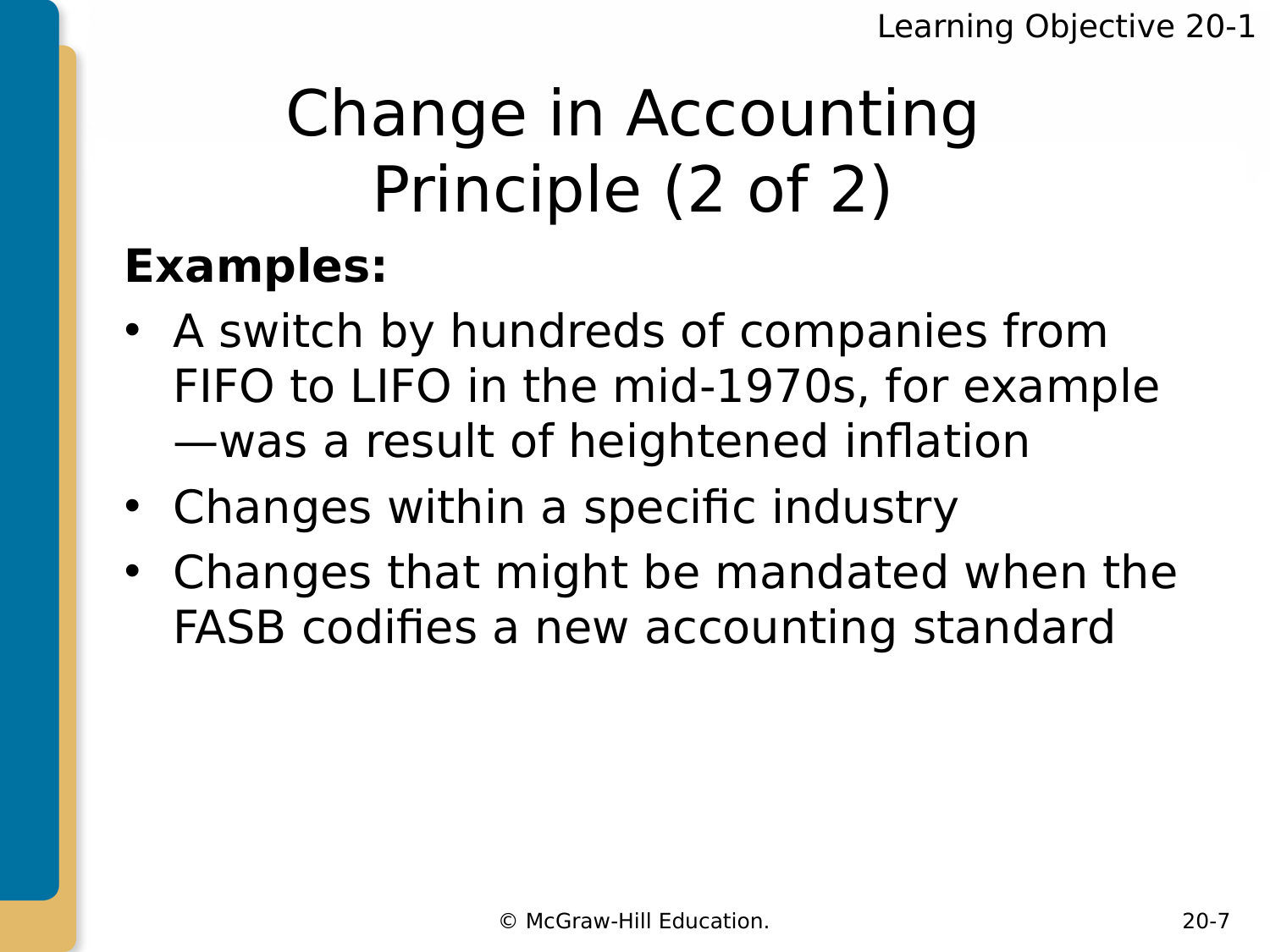

Learning Objective 20-1
# Change in Accounting Principle (2 of 2)
Examples:
A switch by hundreds of companies from FIFO to LIFO in the mid-1970s, for example—was a result of heightened inflation
Changes within a specific industry
Changes that might be mandated when the FASB codifies a new accounting standard